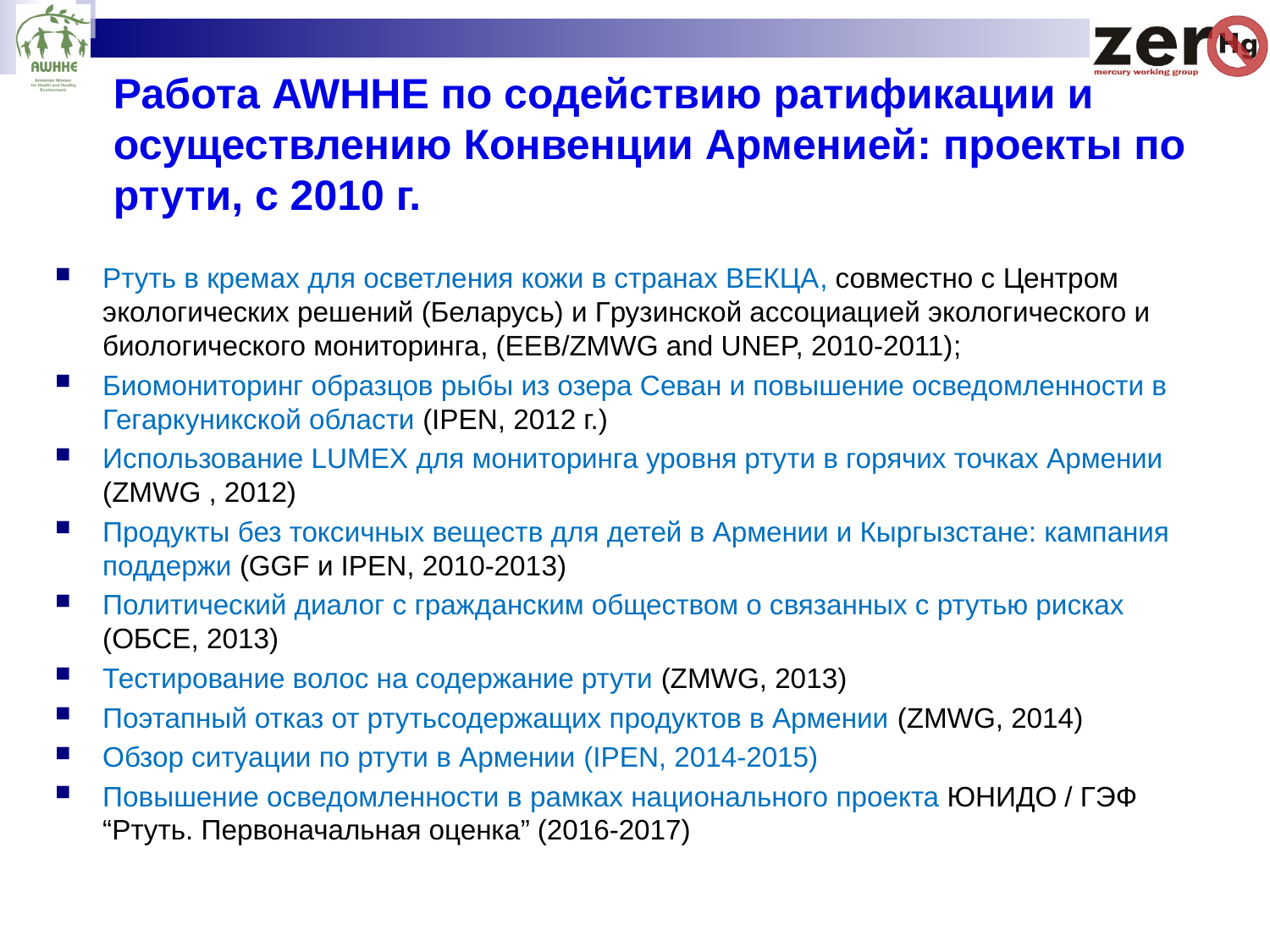

# Работа AWHHE по содействию ратификации и осуществлению Конвенции Арменией: проекты по ртути, с 2010 г.
Ртуть в кремах для осветления кожи в странах ВЕКЦА, совместно с Центром экологических решений (Беларусь) и Грузинской ассоциацией экологического и биологического мониторинга, (EEB/ZMWG and UNEP, 2010-2011);
Биомониторинг образцов рыбы из озера Севан и повышение осведомленности в Гегаркуникской области (IPEN, 2012 г.)
Использование LUMEX для мониторинга уровня ртути в горячих точках Армении (ZMWG , 2012)
Продукты без токсичных веществ для детей в Армении и Кыргызстане: кампания поддержи (GGF и IPEN, 2010-2013)
Политический диалог с гражданским обществом о связанных с ртутью рисках (ОБСЕ, 2013)
Тестирование волос на содержание ртути (ZMWG, 2013)
Поэтапный отказ от ртутьсодержащих продуктов в Армении (ZMWG, 2014)
Обзор ситуации по ртути в Армении (IPEN, 2014-2015)
Повышение осведомленности в рамках национального проекта ЮНИДО / ГЭФ “Ртуть. Первоначальная оценка” (2016-2017)